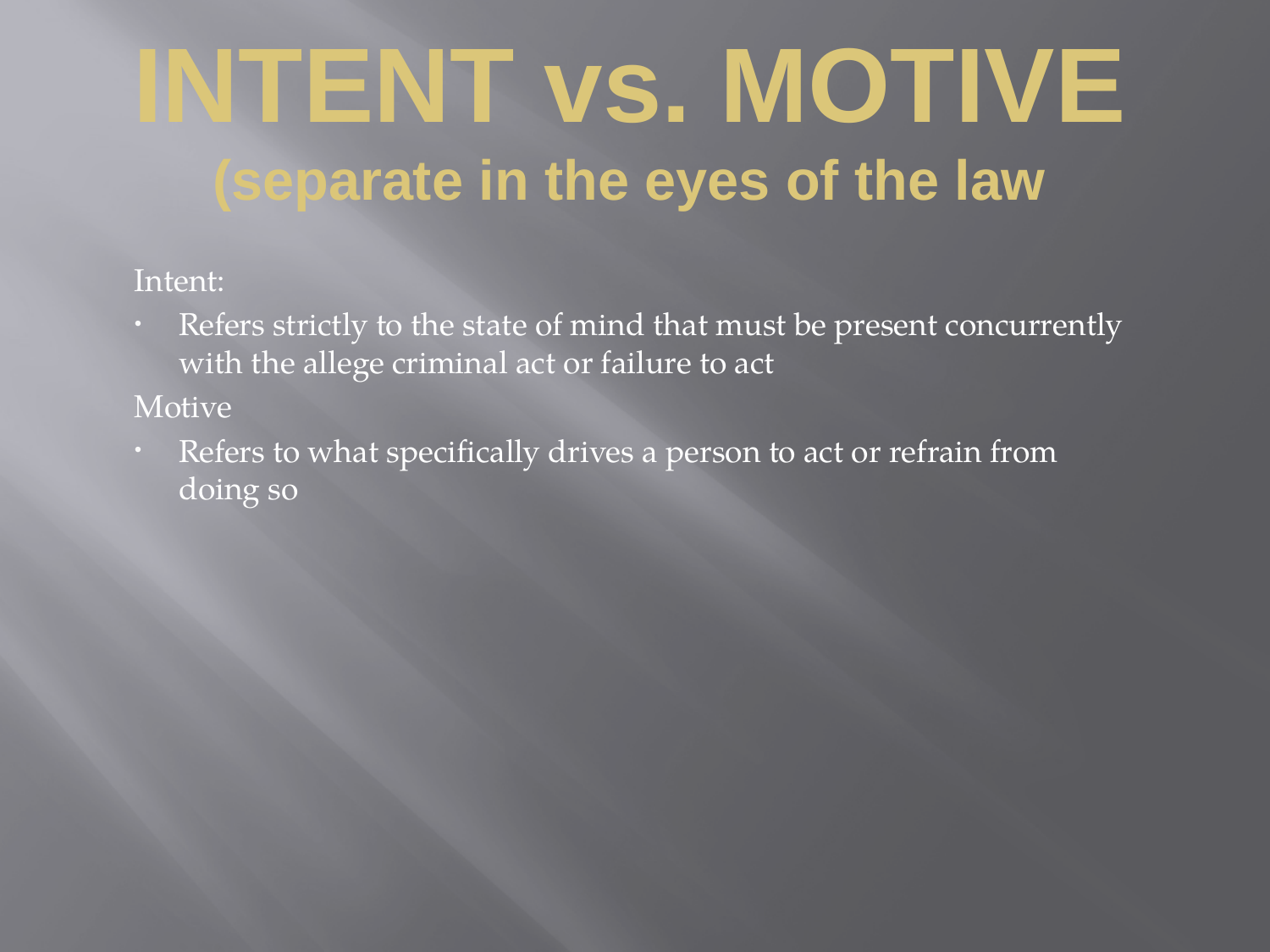

# INTENT vs. MOTIVE (separate in the eyes of the law
Intent:
Refers strictly to the state of mind that must be present concurrently with the allege criminal act or failure to act
Motive
Refers to what specifically drives a person to act or refrain from doing so